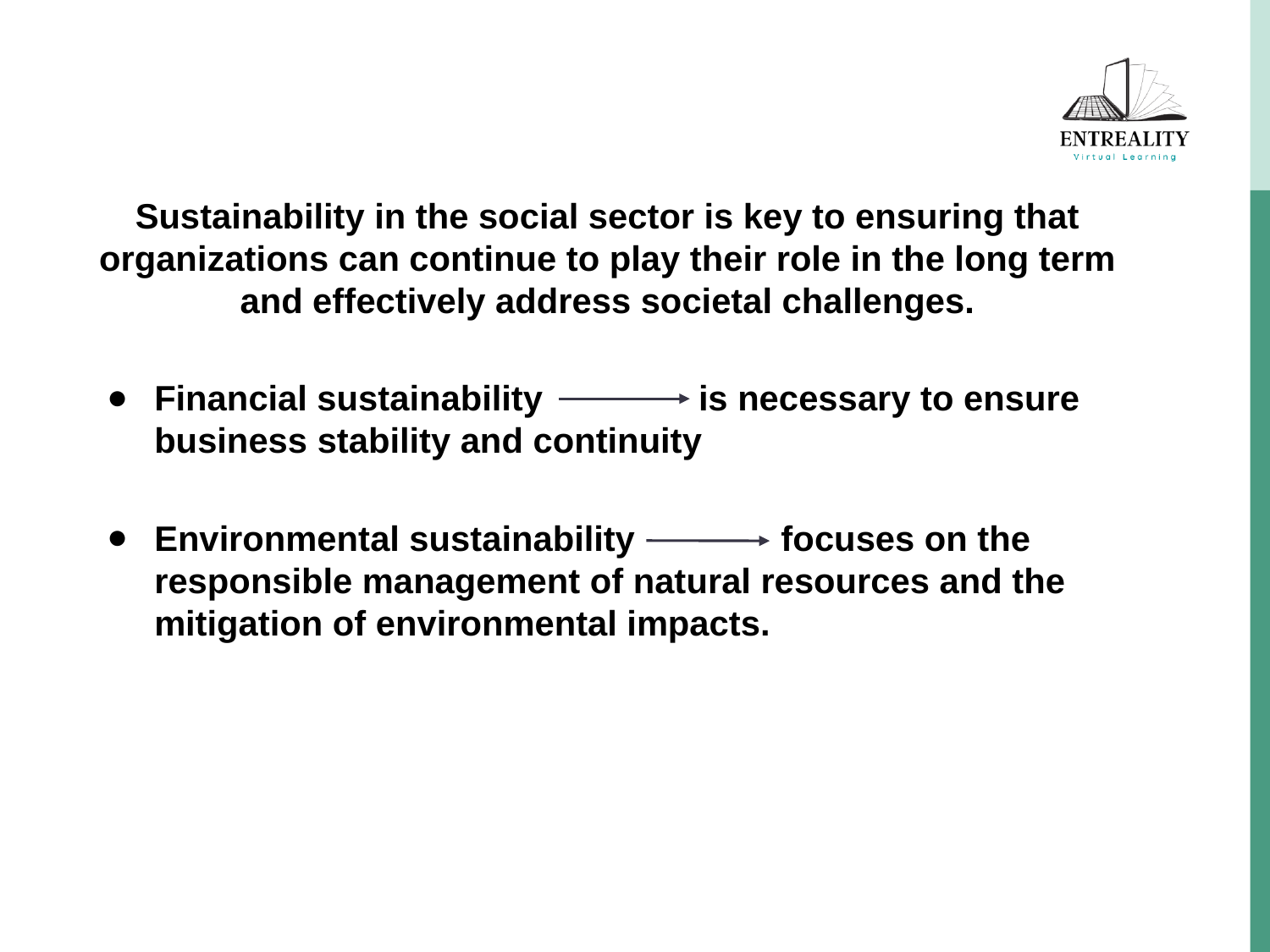

Sustainability in the social sector is key to ensuring that organizations can continue to play their role in the long term and effectively address societal challenges.

Financial sustainability                is necessary to ensure business stability and continuity

Environmental sustainability               focuses on the responsible management of natural resources and the mitigation of environmental impacts.